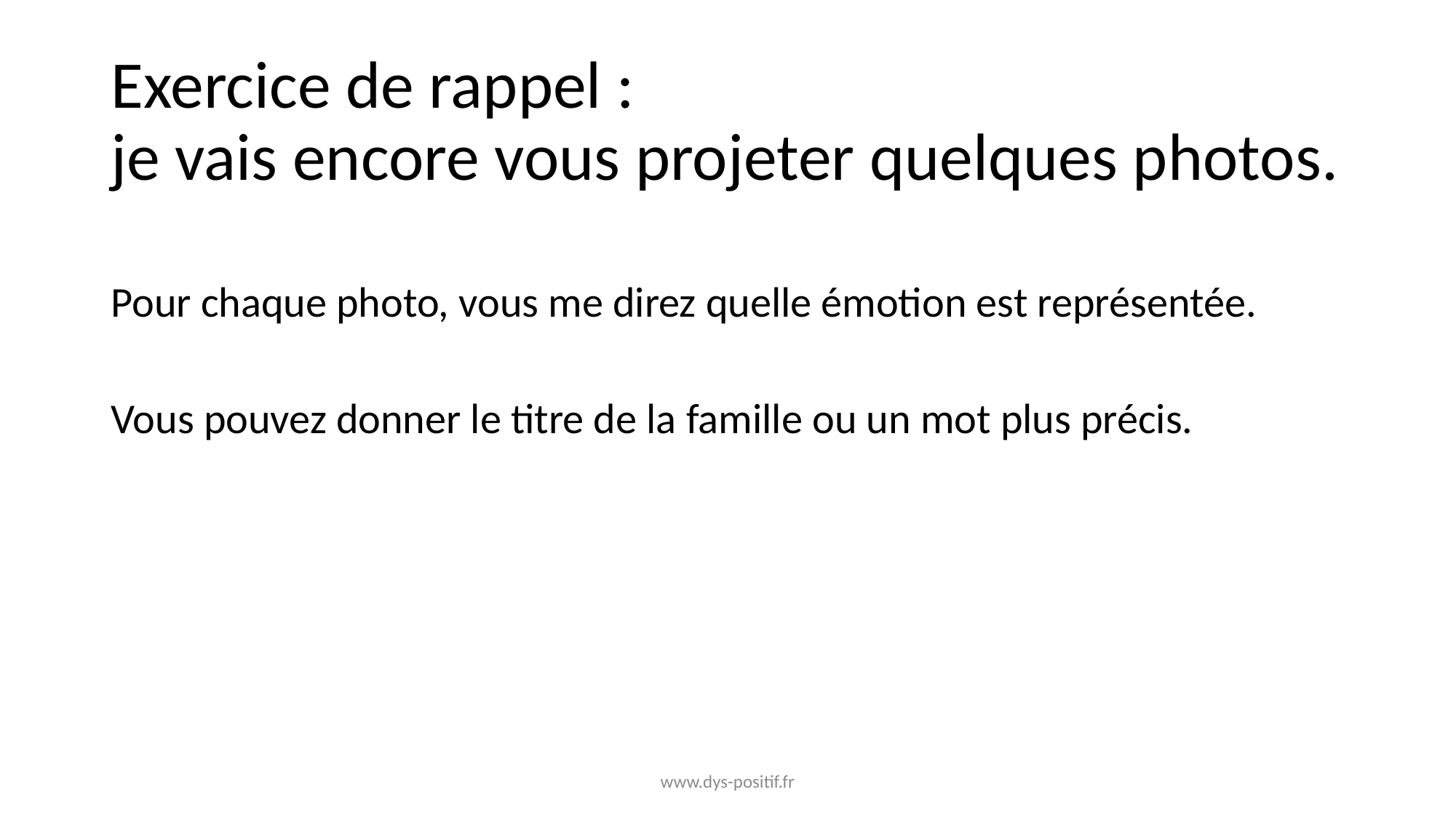

# Exercice de rappel : je vais encore vous projeter quelques photos.
Pour chaque photo, vous me direz quelle émotion est représentée.
Vous pouvez donner le titre de la famille ou un mot plus précis.

www.dys-positif.fr